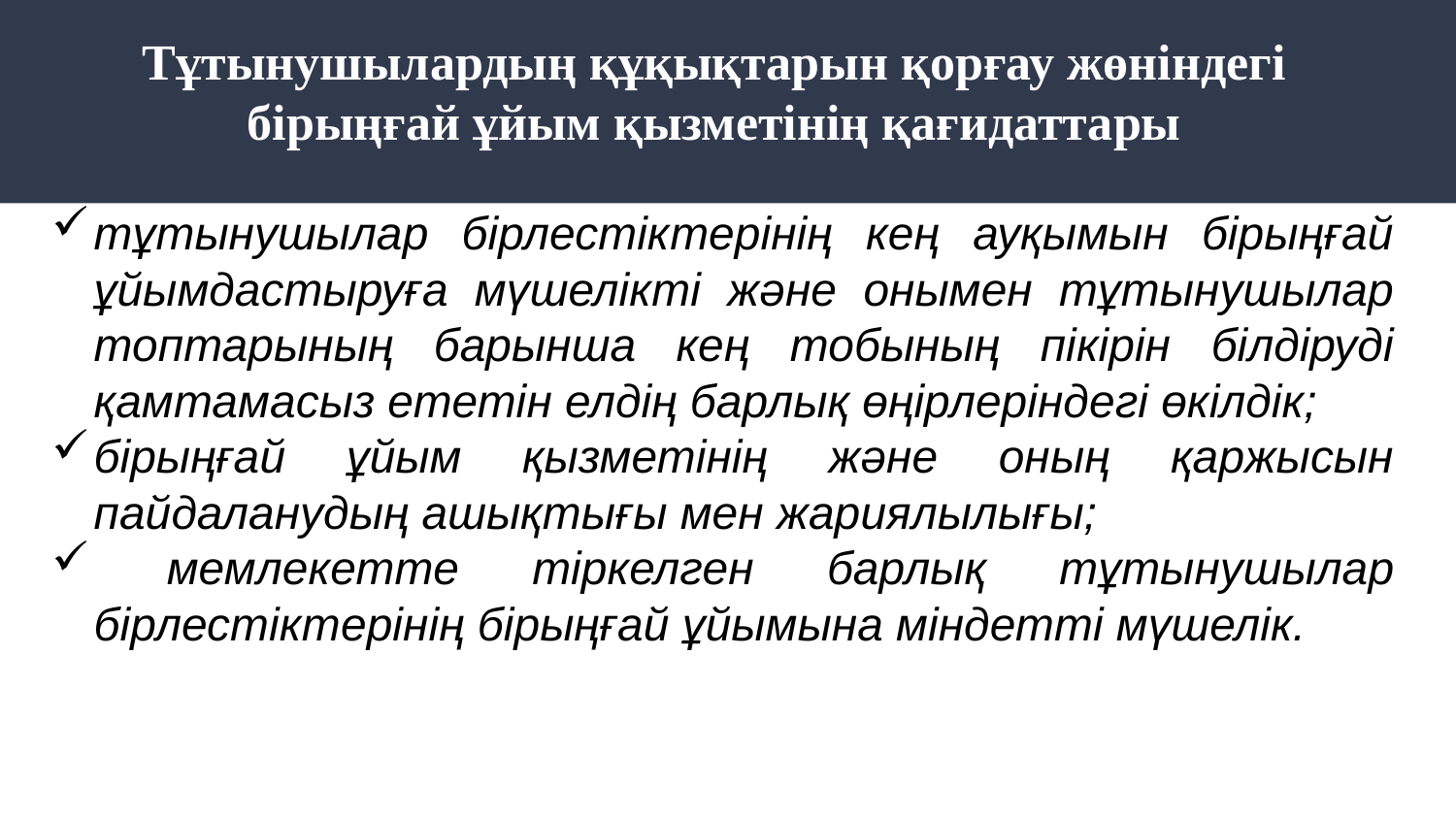

Тұтынушылардың құқықтарын қорғау жөніндегі бірыңғай ұйым қызметінің қағидаттары
тұтынушылар бірлестіктерінің кең ауқымын бірыңғай ұйымдастыруға мүшелікті және онымен тұтынушылар топтарының барынша кең тобының пікірін білдіруді қамтамасыз ететін елдің барлық өңірлеріндегі өкілдік;
бірыңғай ұйым қызметінің және оның қаржысын пайдаланудың ашықтығы мен жариялылығы;
 мемлекетте тіркелген барлық тұтынушылар бірлестіктерінің бірыңғай ұйымына міндетті мүшелік.
#